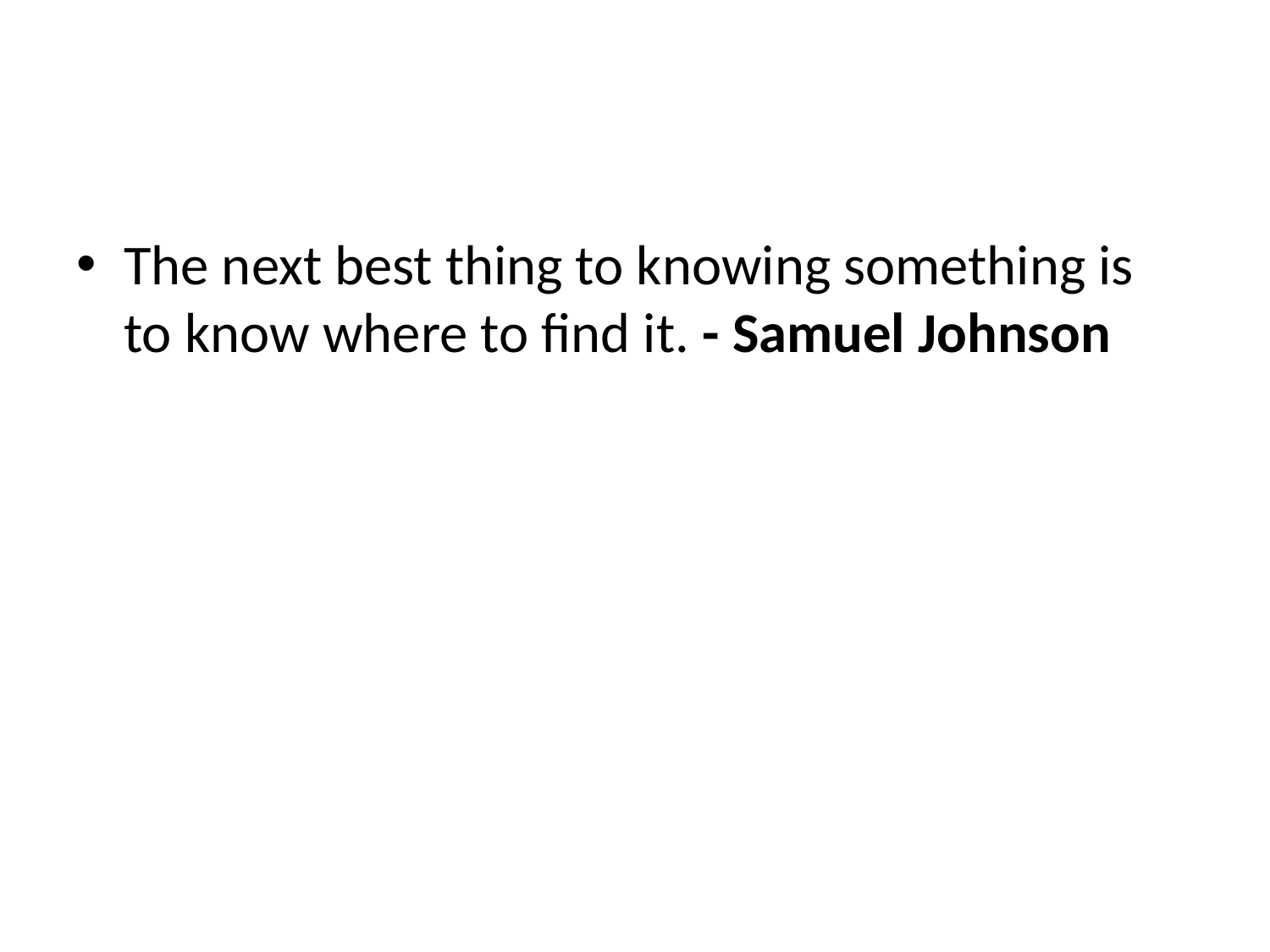

#
The next best thing to knowing something is to know where to find it.  - Samuel Johnson